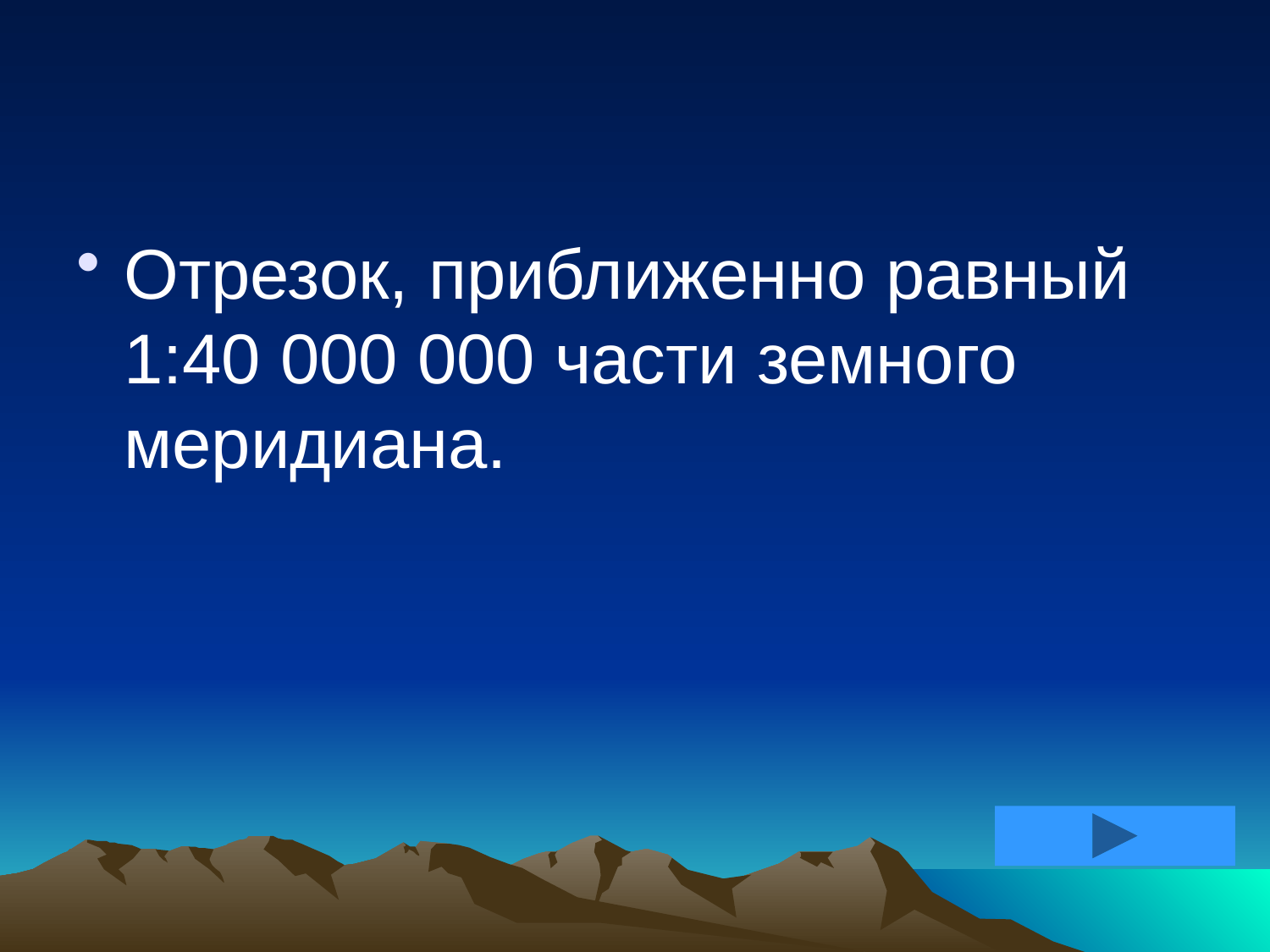

#
Отрезок, приближенно равный 1:40 000 000 части земного меридиана.